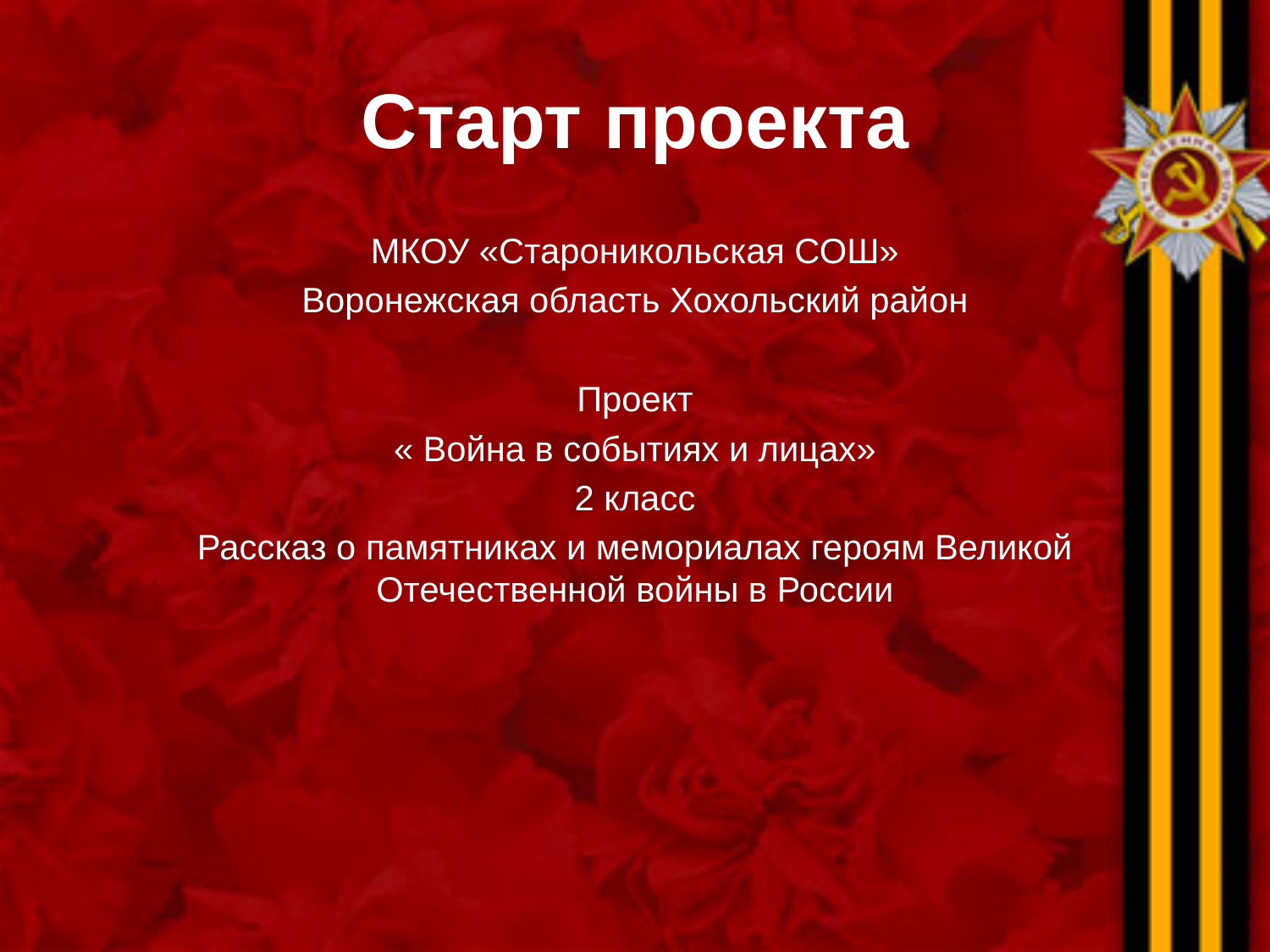

# Старт проекта
МКОУ «Староникольская СОШ»
Воронежская область Хохольский район

Проект
« Война в событиях и лицах»
2 класс
Рассказ о памятниках и мемориалах героям Великой Отечественной войны в России